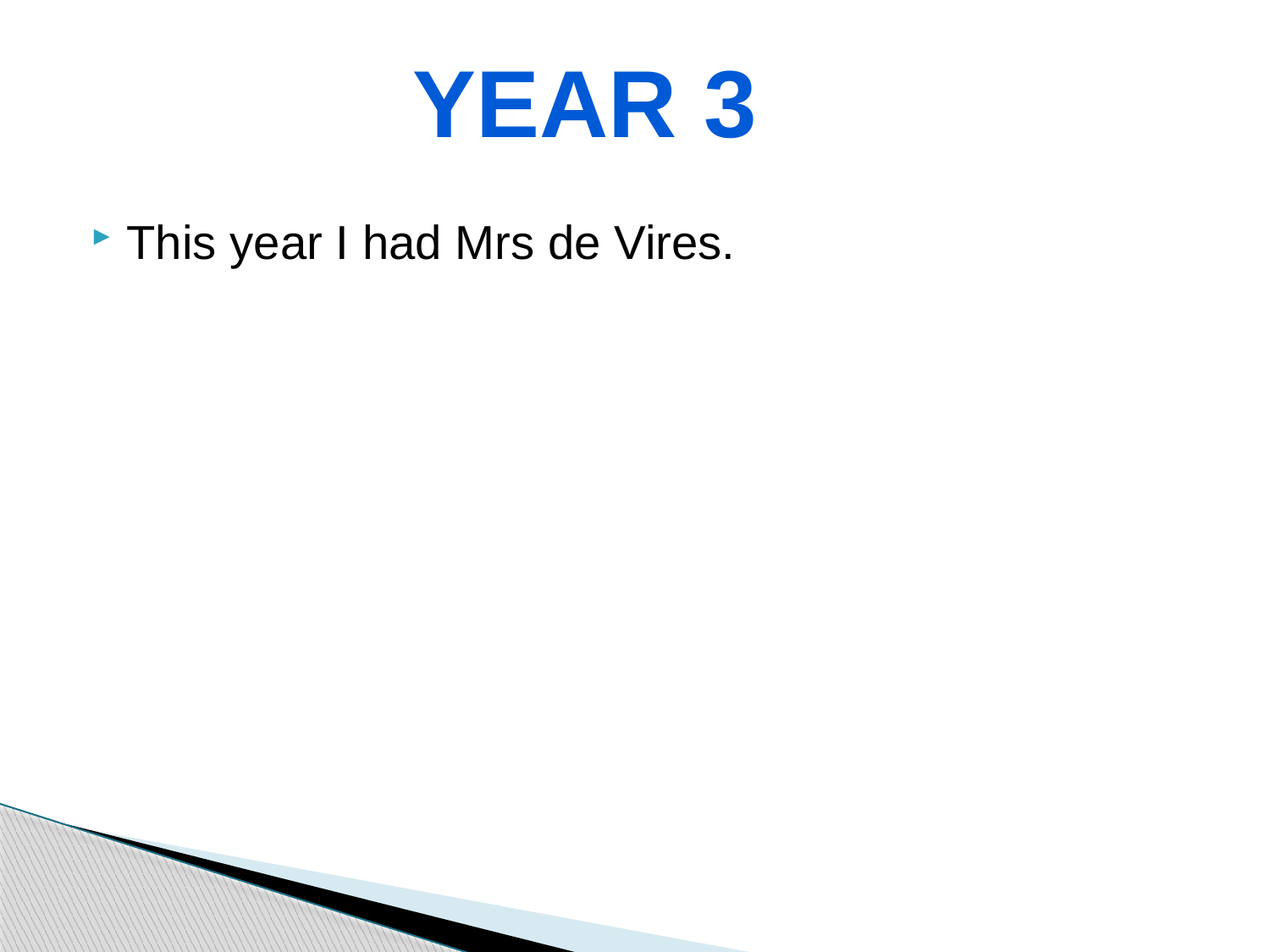

Year 3
This year I had Mrs de Vires.